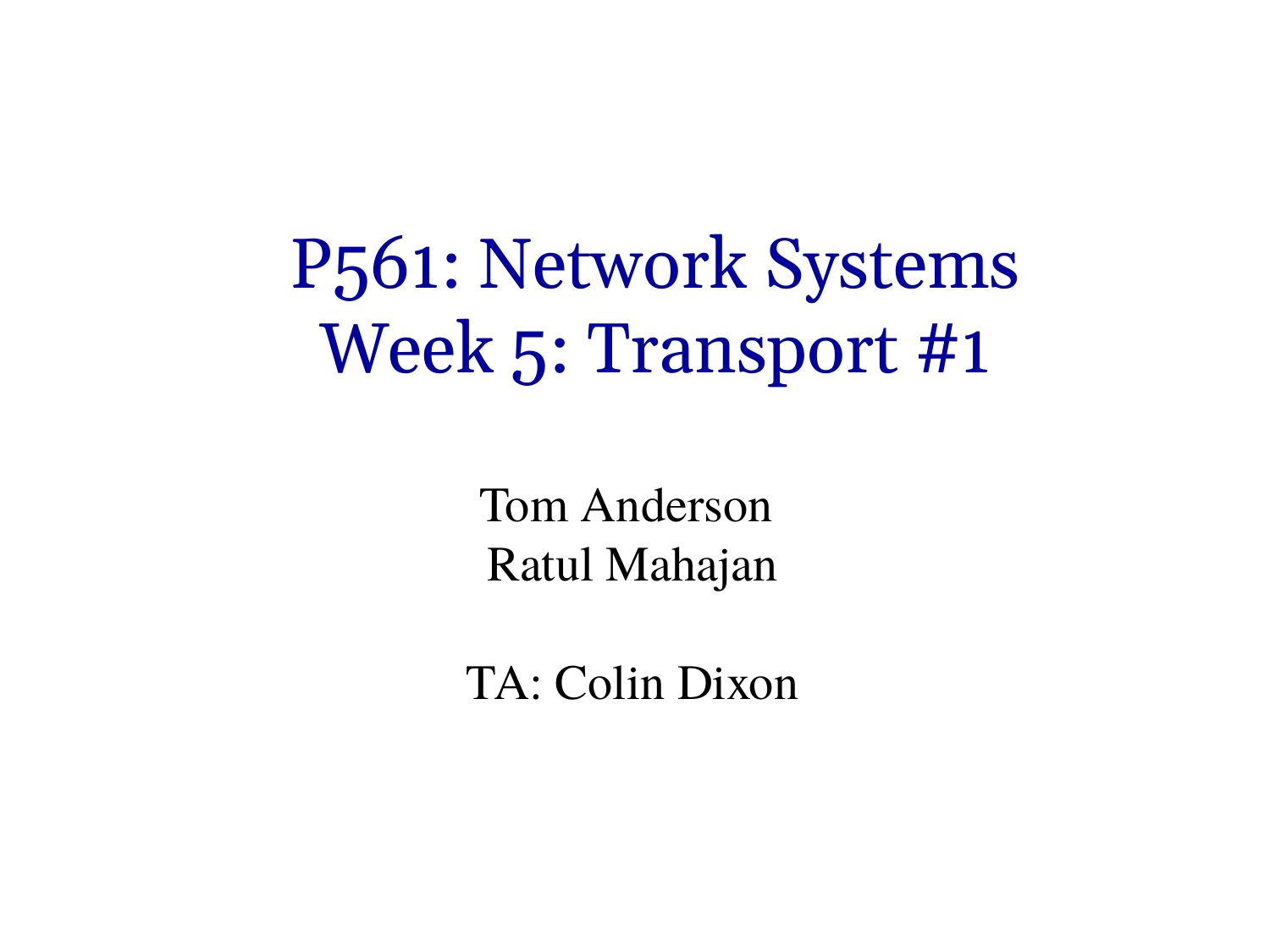

# P561: Network Systems Week 5: Transport #1
Tom Anderson
Ratul Mahajan

TA: Colin Dixon